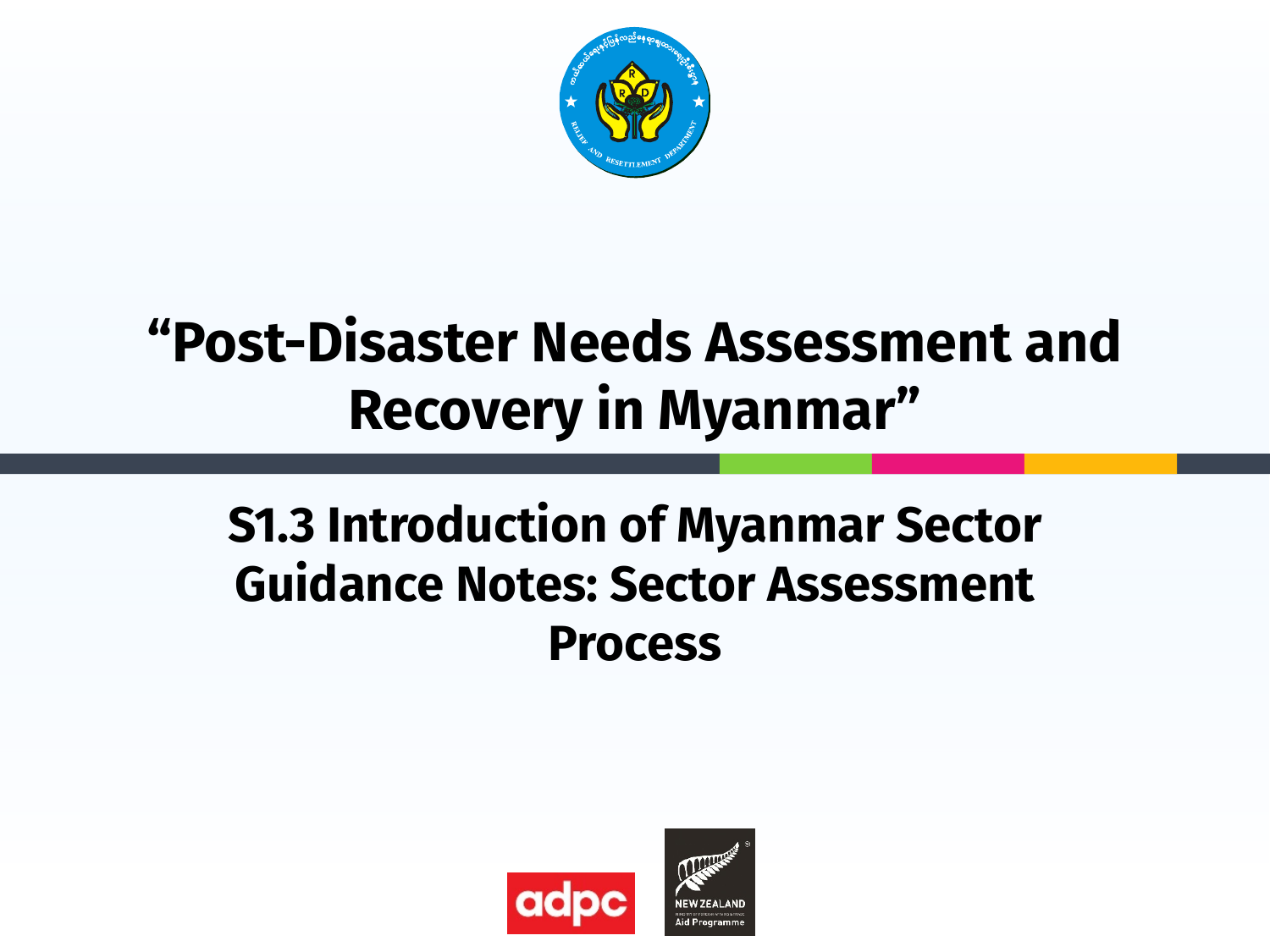

# “Post-Disaster Needs Assessment and Recovery in Myanmar”
S1.3 Introduction of Myanmar Sector Guidance Notes: Sector Assessment Process